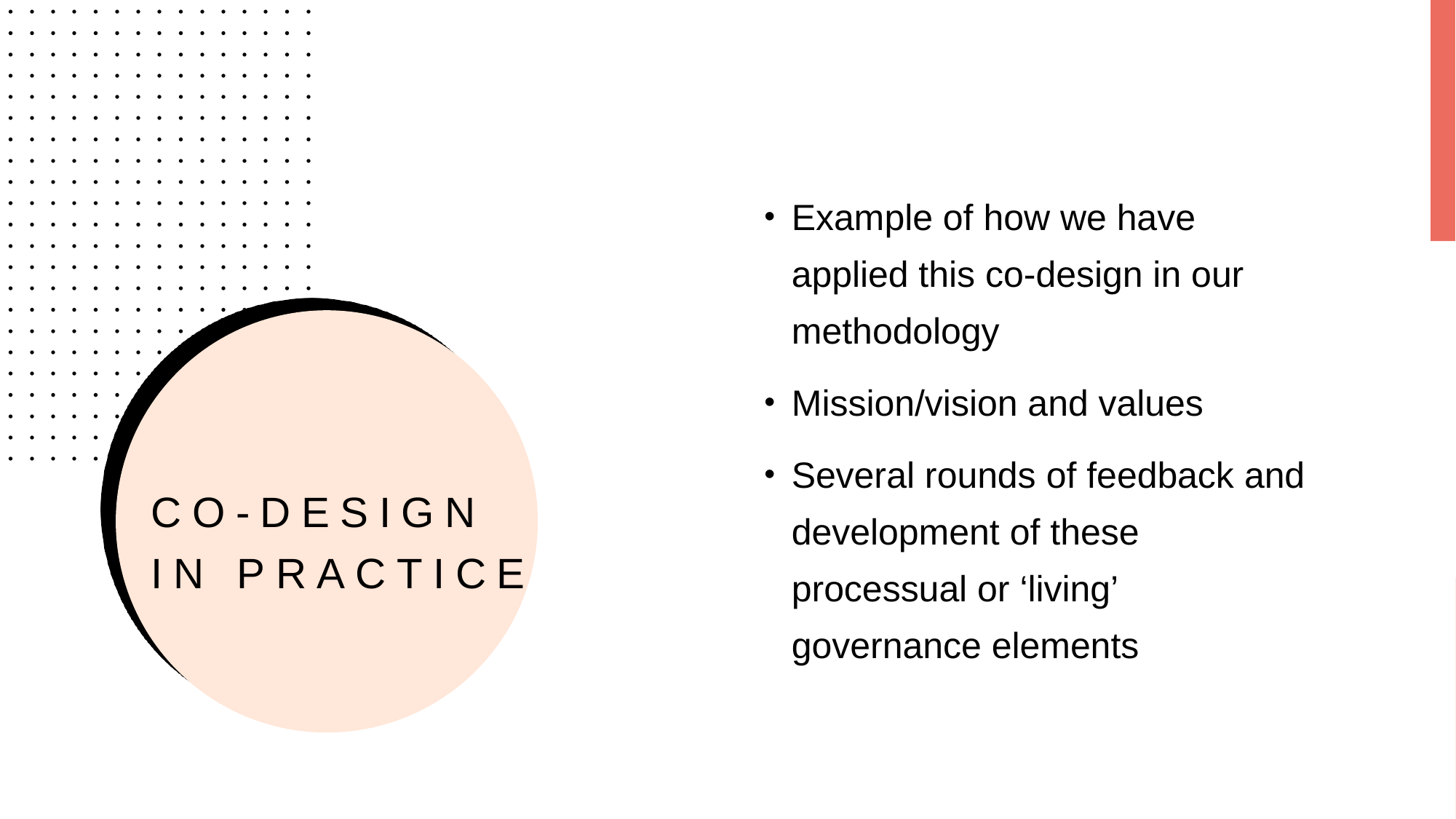

Example of how we have applied this co-design in our methodology
Mission/vision and values
Several rounds of feedback and development of these processual or ‘living’ governance elements
# Co-design in practice